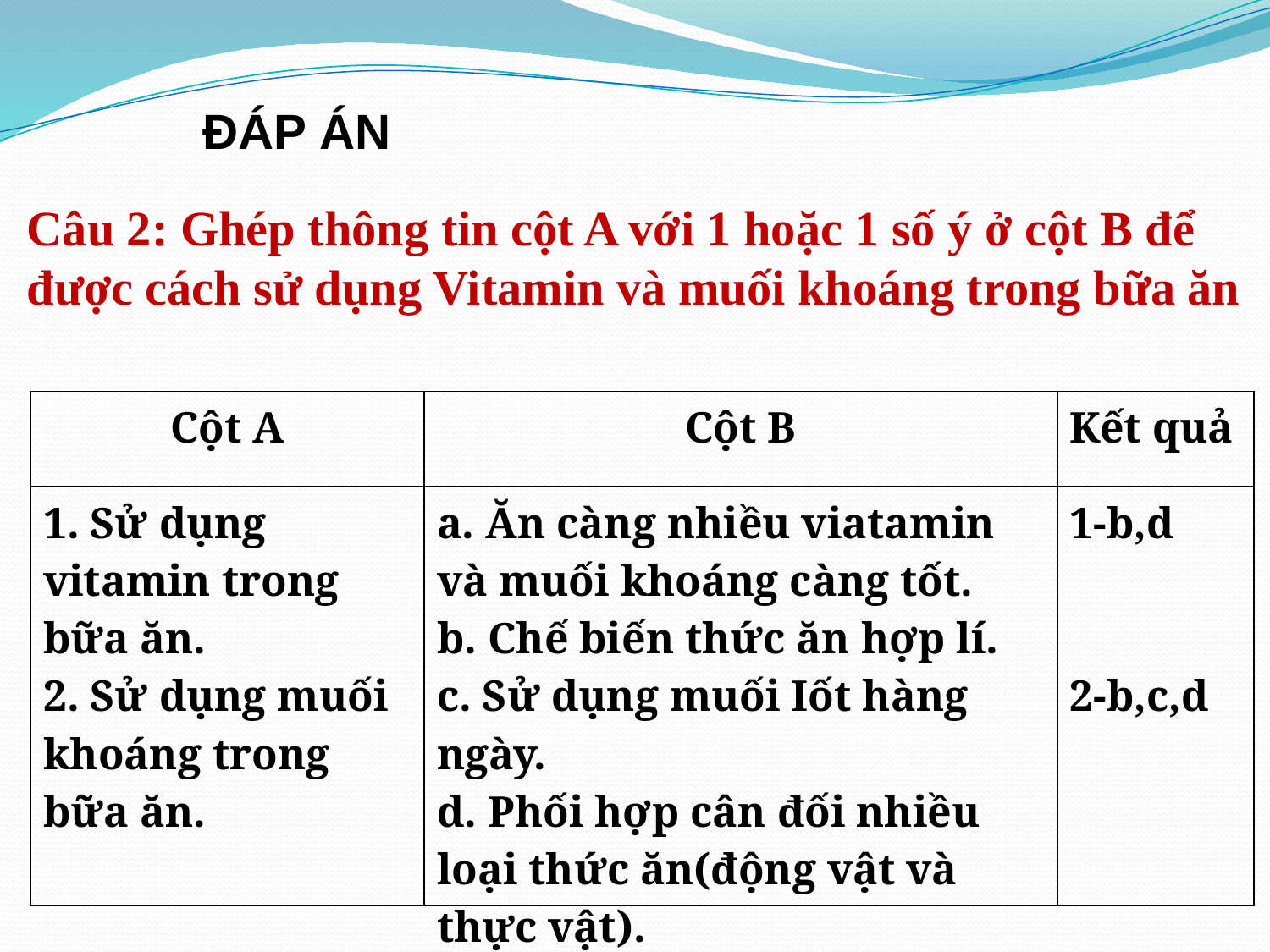

ĐÁP ÁN
Câu 2: Ghép thông tin cột A với 1 hoặc 1 số ý ở cột B để được cách sử dụng Vitamin và muối khoáng trong bữa ăn
| Cột A | Cột B | Kết quả |
| --- | --- | --- |
| 1. Sử dụng vitamin trong bữa ăn. 2. Sử dụng muối khoáng trong bữa ăn. | a. Ăn càng nhiều viatamin và muối khoáng càng tốt. b. Chế biến thức ăn hợp lí. c. Sử dụng muối Iốt hàng ngày. d. Phối hợp cân đối nhiều loại thức ăn(động vật và thực vật). | 1-b,d 2-b,c,d |